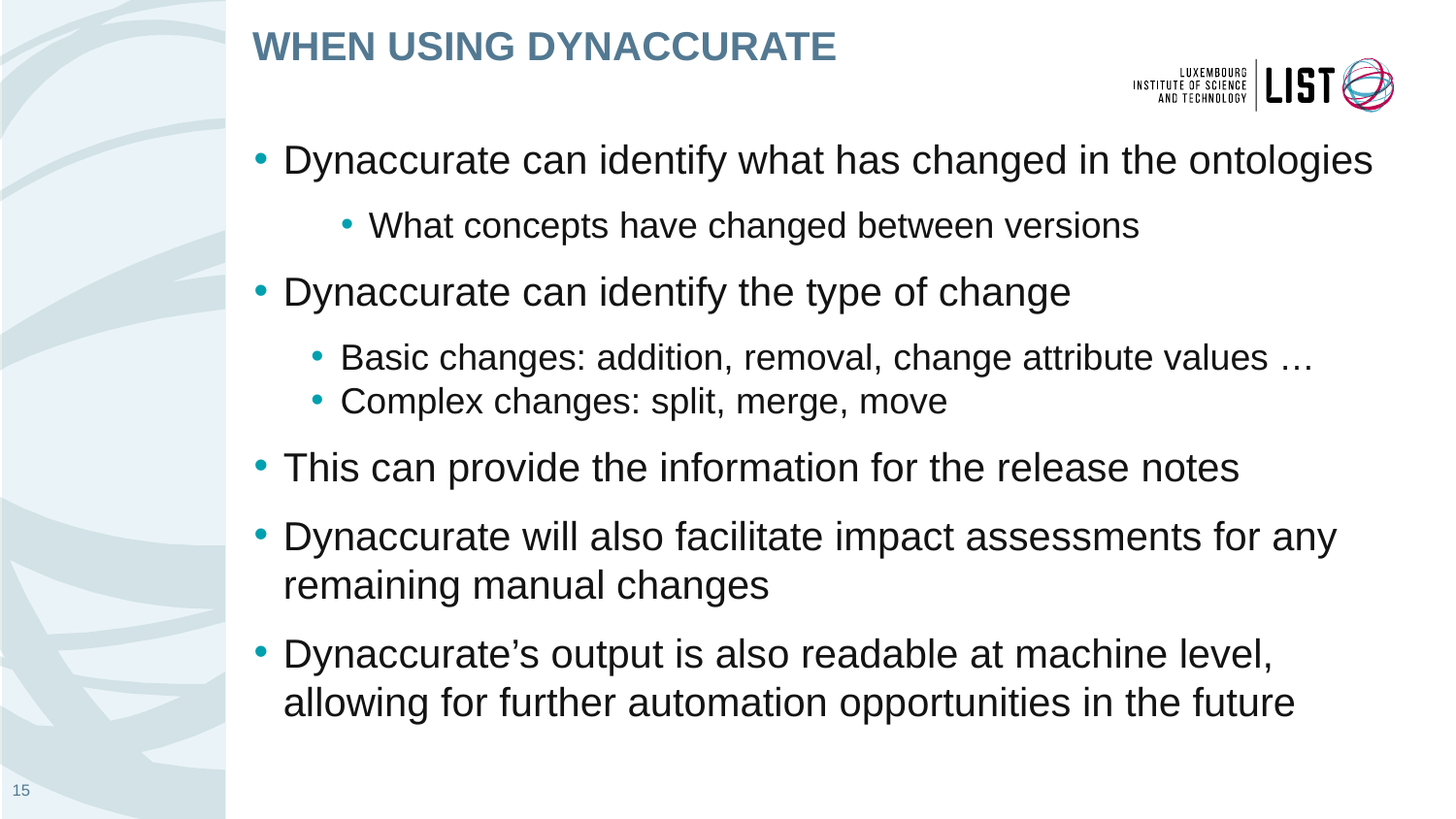

15
# When using Dynaccurate
Dynaccurate can identify what has changed in the ontologies
What concepts have changed between versions
Dynaccurate can identify the type of change
Basic changes: addition, removal, change attribute values …
Complex changes: split, merge, move
This can provide the information for the release notes
Dynaccurate will also facilitate impact assessments for any remaining manual changes
Dynaccurate’s output is also readable at machine level, allowing for further automation opportunities in the future